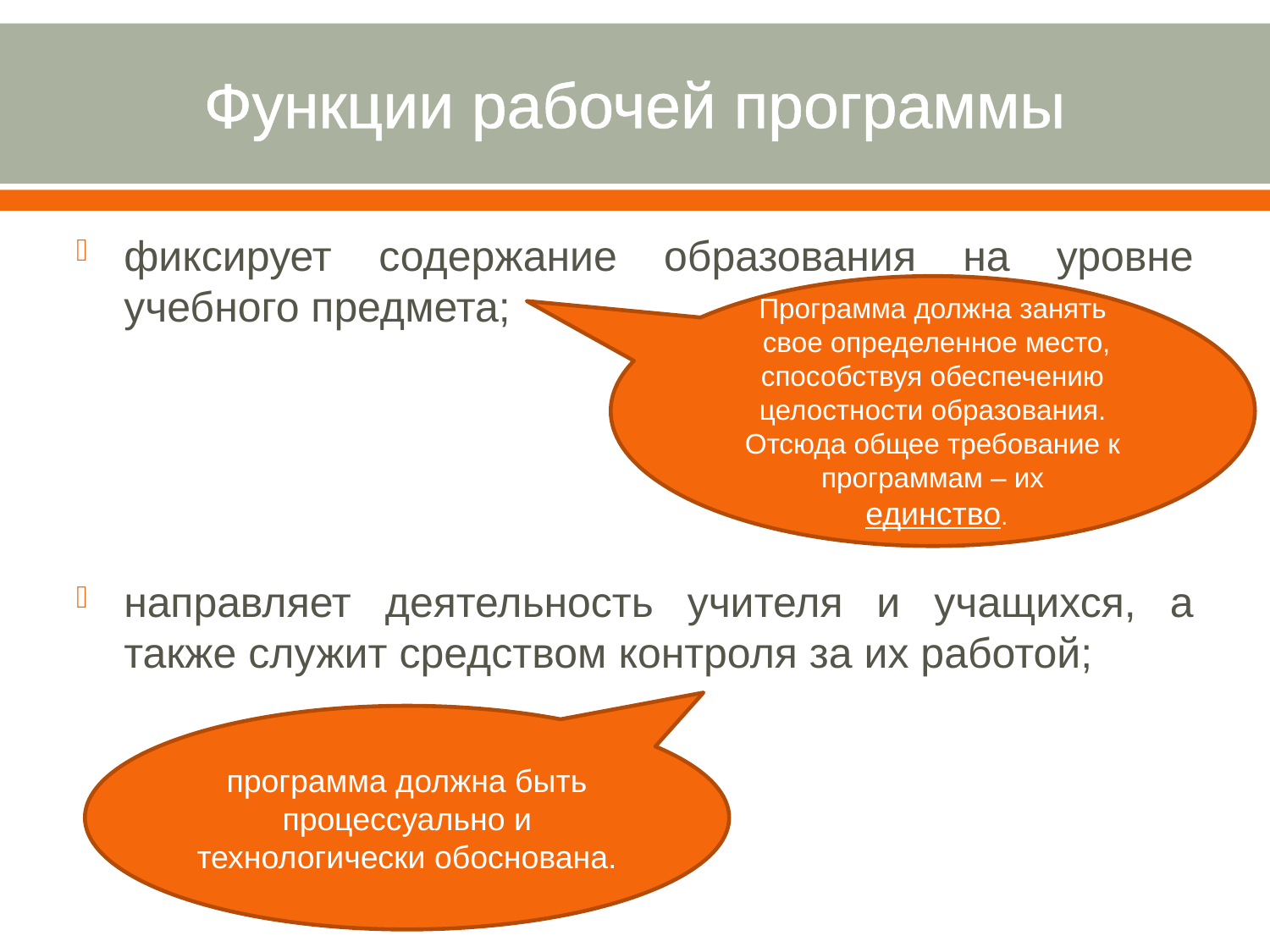

# Функции рабочей программы
фиксирует содержание образования на уровне учебного предмета;

направляет деятельность учителя и учащихся, а также служит средством контроля за их работой;

Программа должна занять
 свое определенное место, способствуя обеспечению целостности образования. Отсюда общее требование к программам – их
 единство.
программа должна быть процессуально и технологически обоснована.